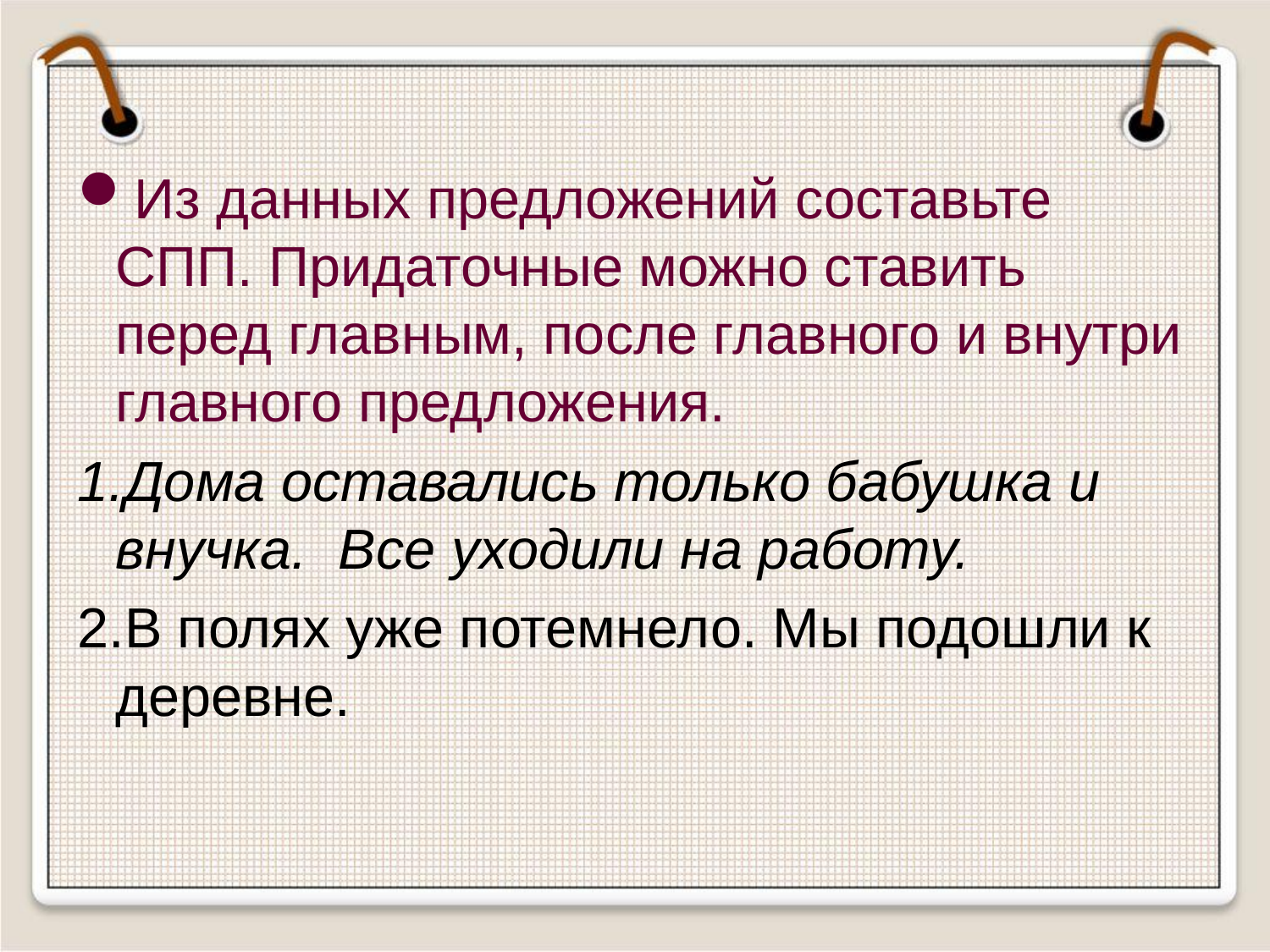

Из данных предложений составьте СПП. Придаточные можно ставить перед главным, после главного и внутри главного предложения.
Дома оставались только бабушка и внучка.  Все уходили на работу.
В полях уже потемнело. Мы подошли к деревне.